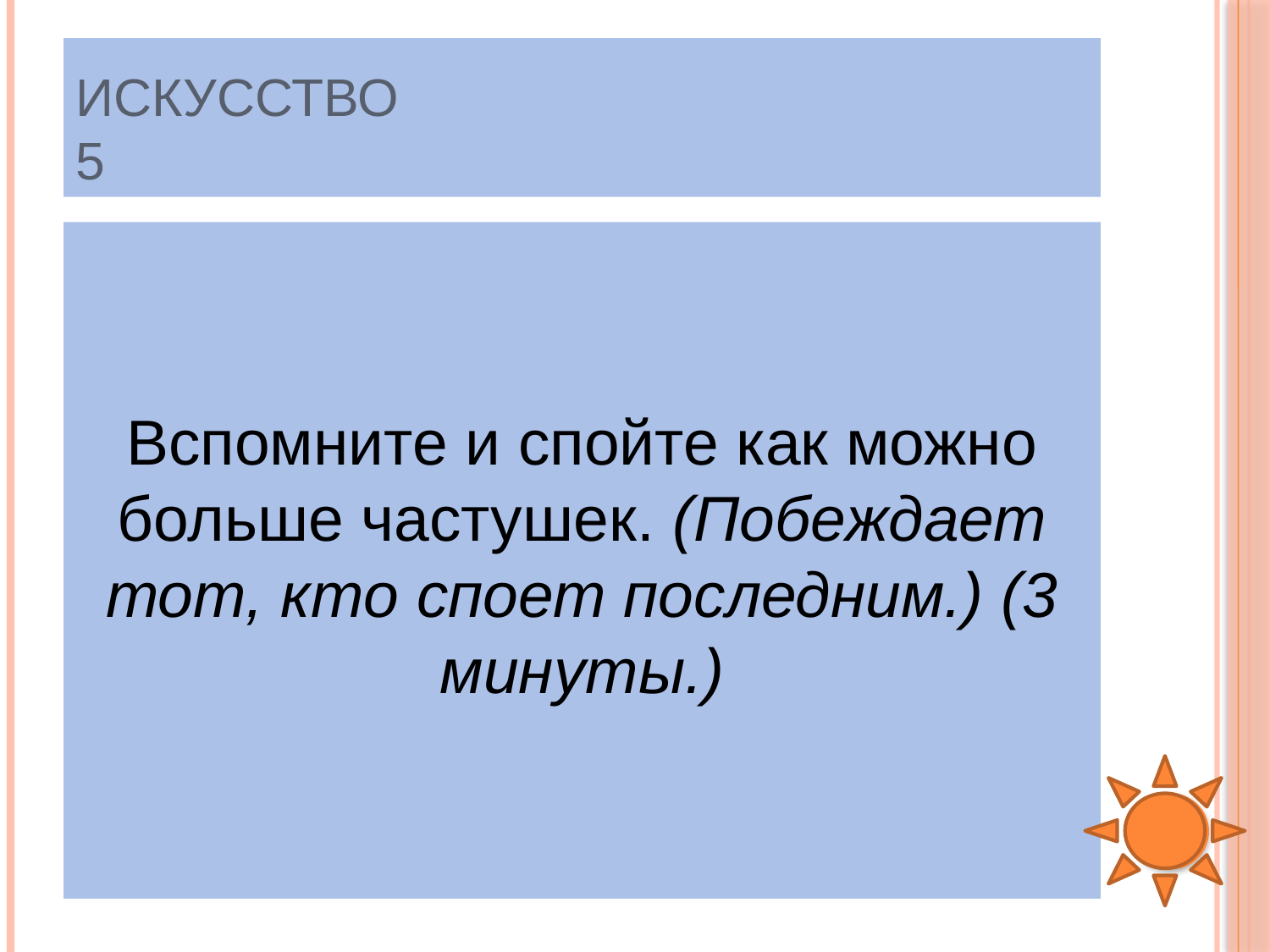

# Искусство                                              5

Вспомните и спойте как можно больше частушек. (Побеждает тот, кто споет последним.) (3 минуты.)